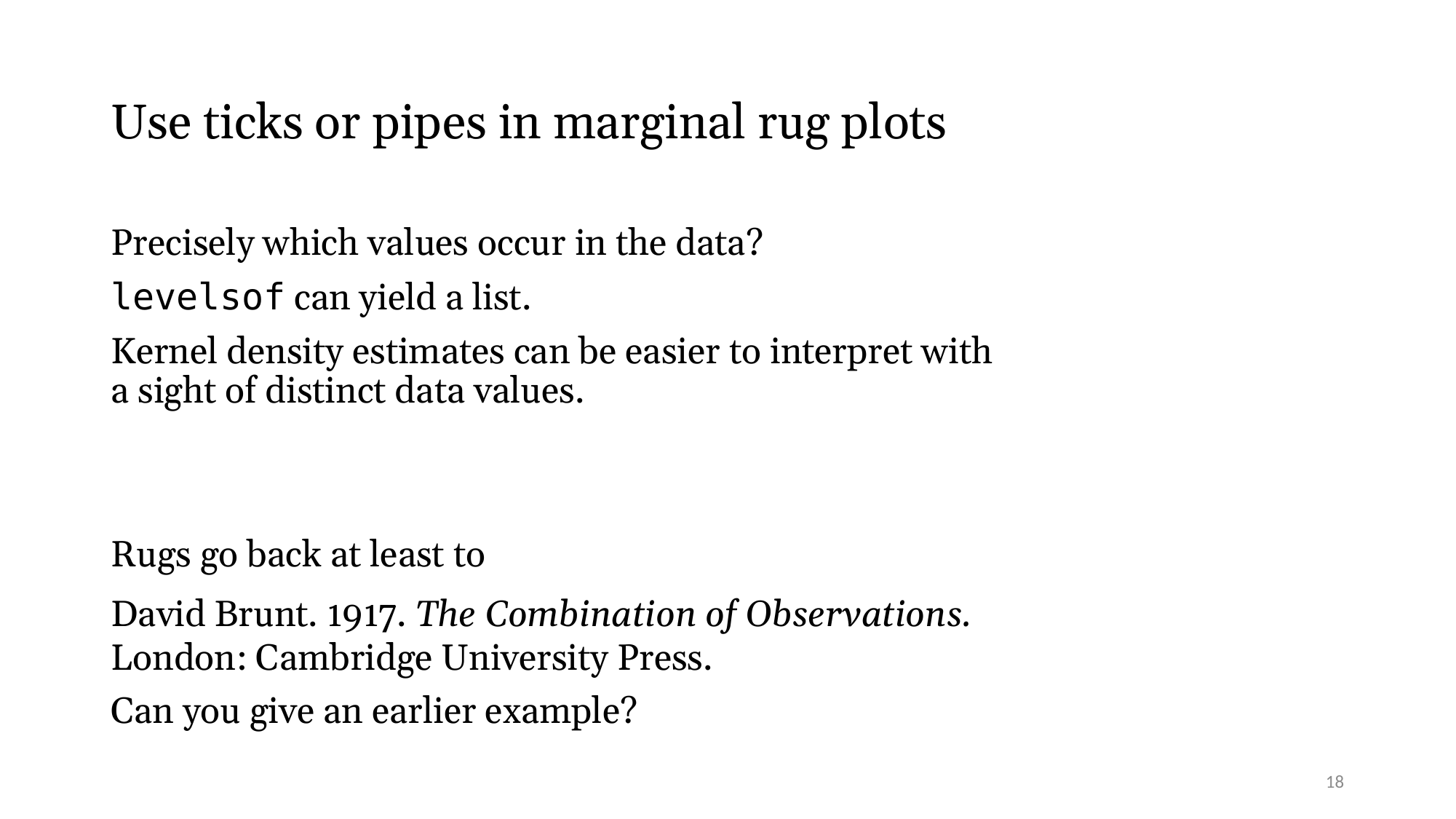

# Use ticks or pipes in marginal rug plots
Precisely which values occur in the data?
levelsof can yield a list.
Kernel density estimates can be easier to interpret with                                       a sight of distinct data values.

Rugs go back at least to
David Brunt. 1917. The Combination of Observations.                           London: Cambridge University Press.
Can you give an earlier example?
18